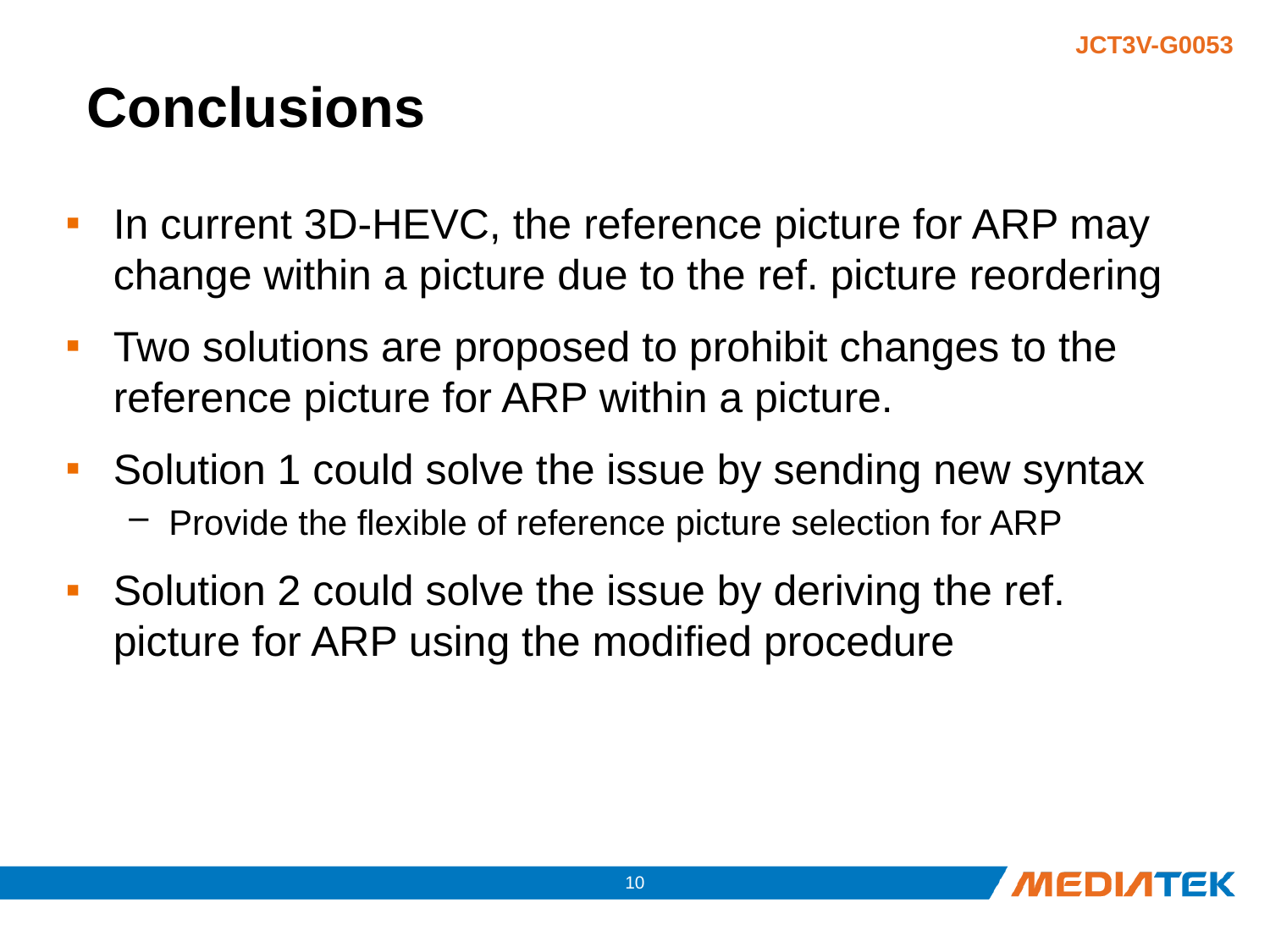

# Conclusions
In current 3D-HEVC, the reference picture for ARP may change within a picture due to the ref. picture reordering
Two solutions are proposed to prohibit changes to the reference picture for ARP within a picture.
Solution 1 could solve the issue by sending new syntax
Provide the flexible of reference picture selection for ARP
Solution 2 could solve the issue by deriving the ref. picture for ARP using the modified procedure

10